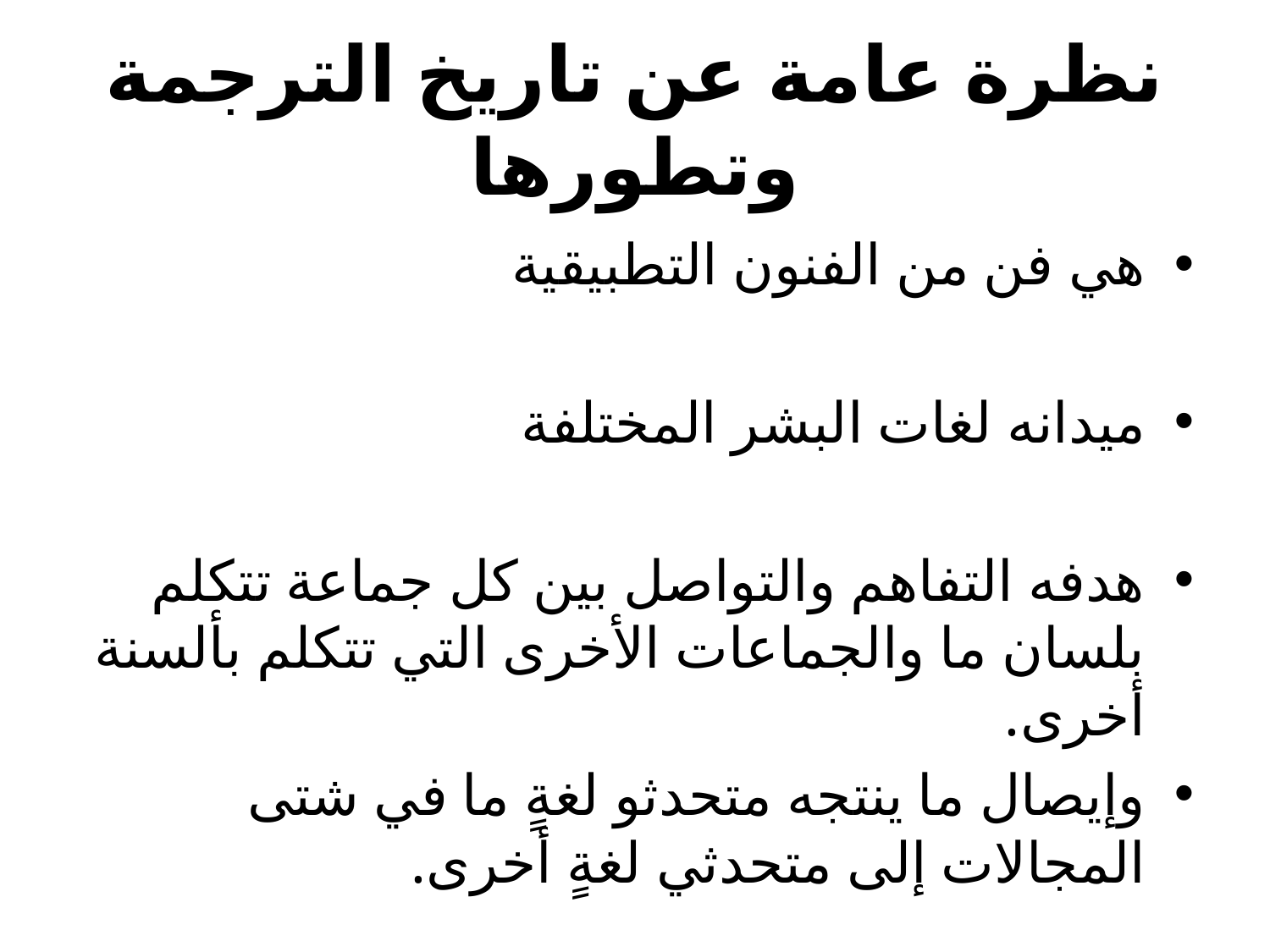

# نظرة عامة عن تاريخ الترجمة وتطورها
هي فن من الفنون التطبيقية

ميدانه لغات البشر المختلفة

هدفه التفاهم والتواصل بين كل جماعة تتكلم بلسان ما والجماعات الأخرى التي تتكلم بألسنة أخرى.
وإيصال ما ينتجه متحدثو لغةٍ ما في شتى المجالات إلى متحدثي لغةٍ أخرى.